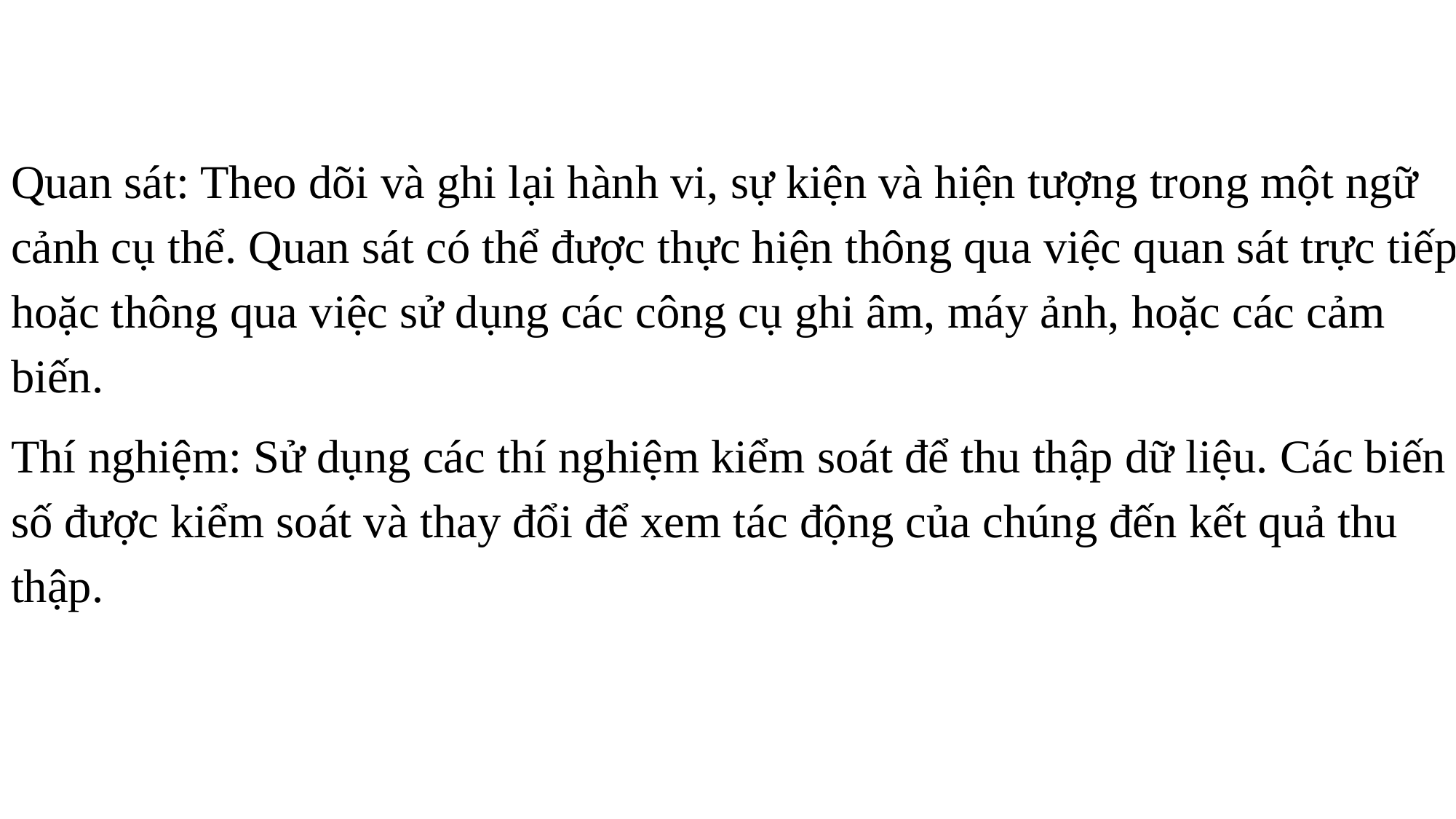

Quan sát: Theo dõi và ghi lại hành vi, sự kiện và hiện tượng trong một ngữ cảnh cụ thể. Quan sát có thể được thực hiện thông qua việc quan sát trực tiếp hoặc thông qua việc sử dụng các công cụ ghi âm, máy ảnh, hoặc các cảm biến.
Thí nghiệm: Sử dụng các thí nghiệm kiểm soát để thu thập dữ liệu. Các biến số được kiểm soát và thay đổi để xem tác động của chúng đến kết quả thu thập.